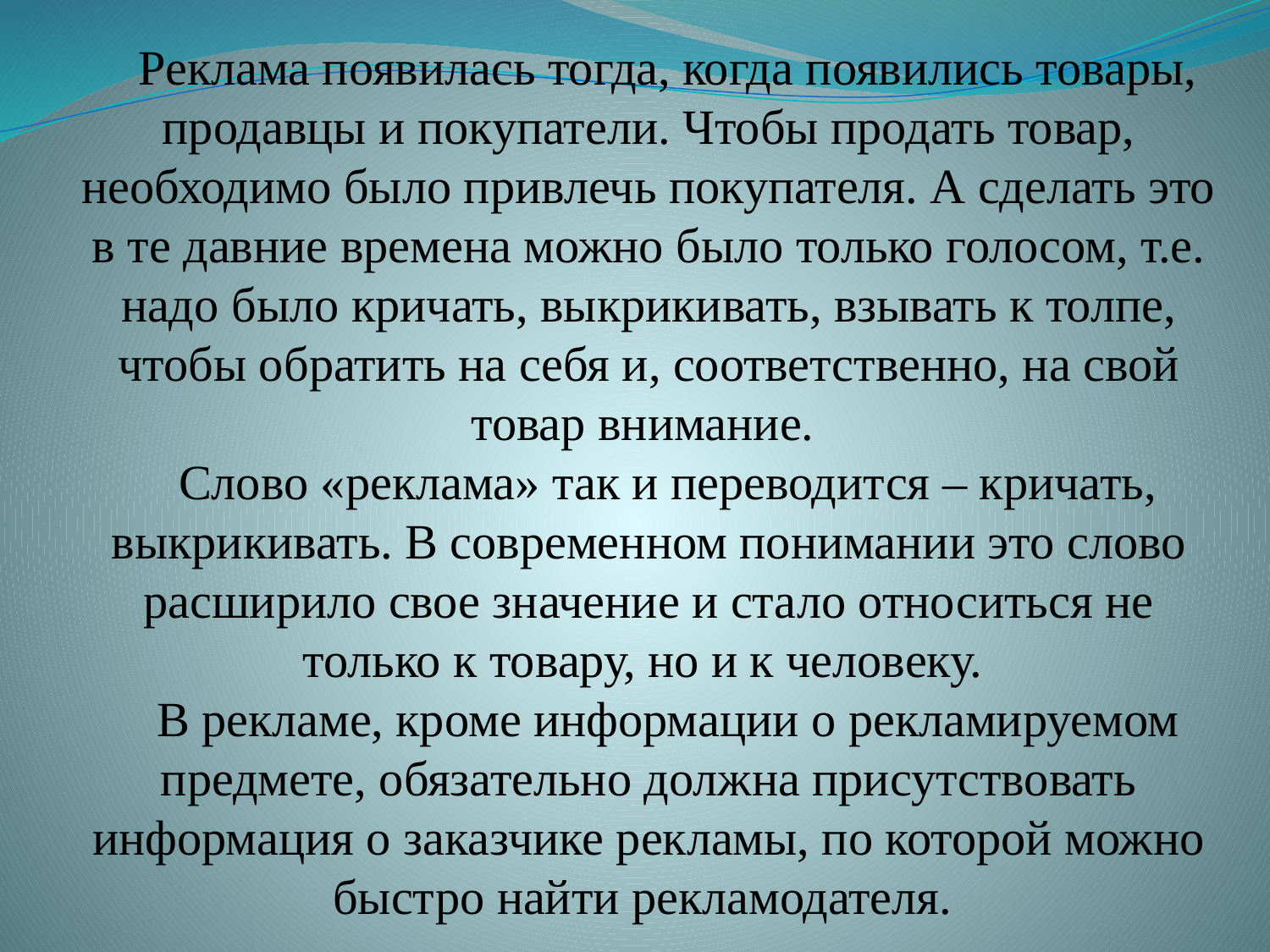

Реклама появилась тогда, когда появились товары, продавцы и покупатели. Чтобы продать товар, необходимо было привлечь покупателя. А сделать это в те давние времена можно было только голосом, т.е. надо было кричать, выкрикивать, взывать к толпе, чтобы обратить на себя и, соответственно, на свой товар внимание.
Слово «реклама» так и переводится – кричать, выкрикивать. В современном понимании это слово расширило свое значение и стало относиться не только к товару, но и к человеку.
В рекламе, кроме информации о рекламируемом предмете, обязательно должна присутствовать информация о заказчике рекламы, по которой можно быстро найти рекламодателя.